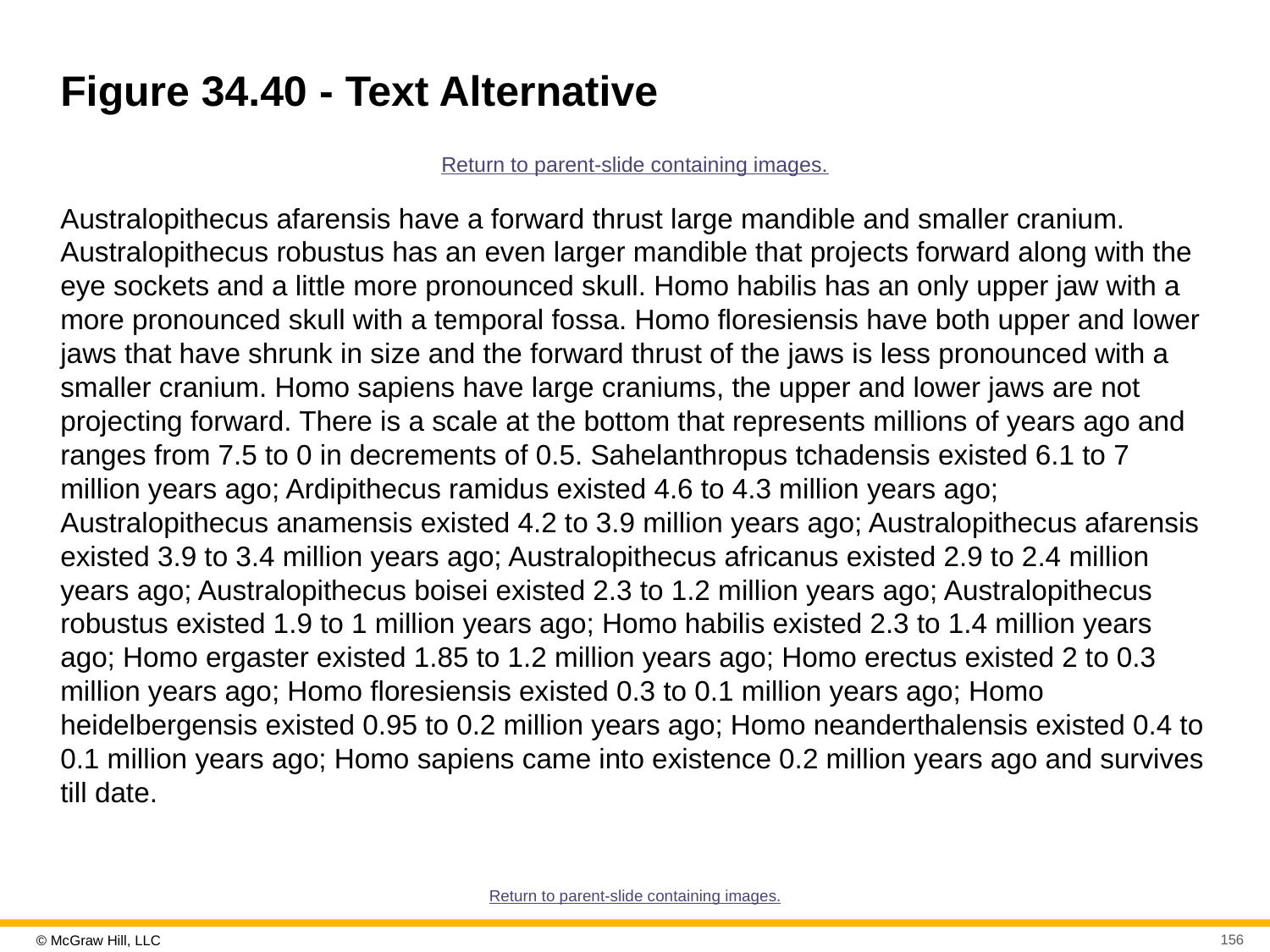

# Figure 34.40 - Text Alternative
Return to parent-slide containing images.
Australopithecus afarensis have a forward thrust large mandible and smaller cranium. Australopithecus robustus has an even larger mandible that projects forward along with the eye sockets and a little more pronounced skull. Homo habilis has an only upper jaw with a more pronounced skull with a temporal fossa. Homo floresiensis have both upper and lower jaws that have shrunk in size and the forward thrust of the jaws is less pronounced with a smaller cranium. Homo sapiens have large craniums, the upper and lower jaws are not projecting forward. There is a scale at the bottom that represents millions of years ago and ranges from 7.5 to 0 in decrements of 0.5. Sahelanthropus tchadensis existed 6.1 to 7 million years ago; Ardipithecus ramidus existed 4.6 to 4.3 million years ago; Australopithecus anamensis existed 4.2 to 3.9 million years ago; Australopithecus afarensis existed 3.9 to 3.4 million years ago; Australopithecus africanus existed 2.9 to 2.4 million years ago; Australopithecus boisei existed 2.3 to 1.2 million years ago; Australopithecus robustus existed 1.9 to 1 million years ago; Homo habilis existed 2.3 to 1.4 million years ago; Homo ergaster existed 1.85 to 1.2 million years ago; Homo erectus existed 2 to 0.3 million years ago; Homo floresiensis existed 0.3 to 0.1 million years ago; Homo heidelbergensis existed 0.95 to 0.2 million years ago; Homo neanderthalensis existed 0.4 to 0.1 million years ago; Homo sapiens came into existence 0.2 million years ago and survives till date.
Return to parent-slide containing images.
156